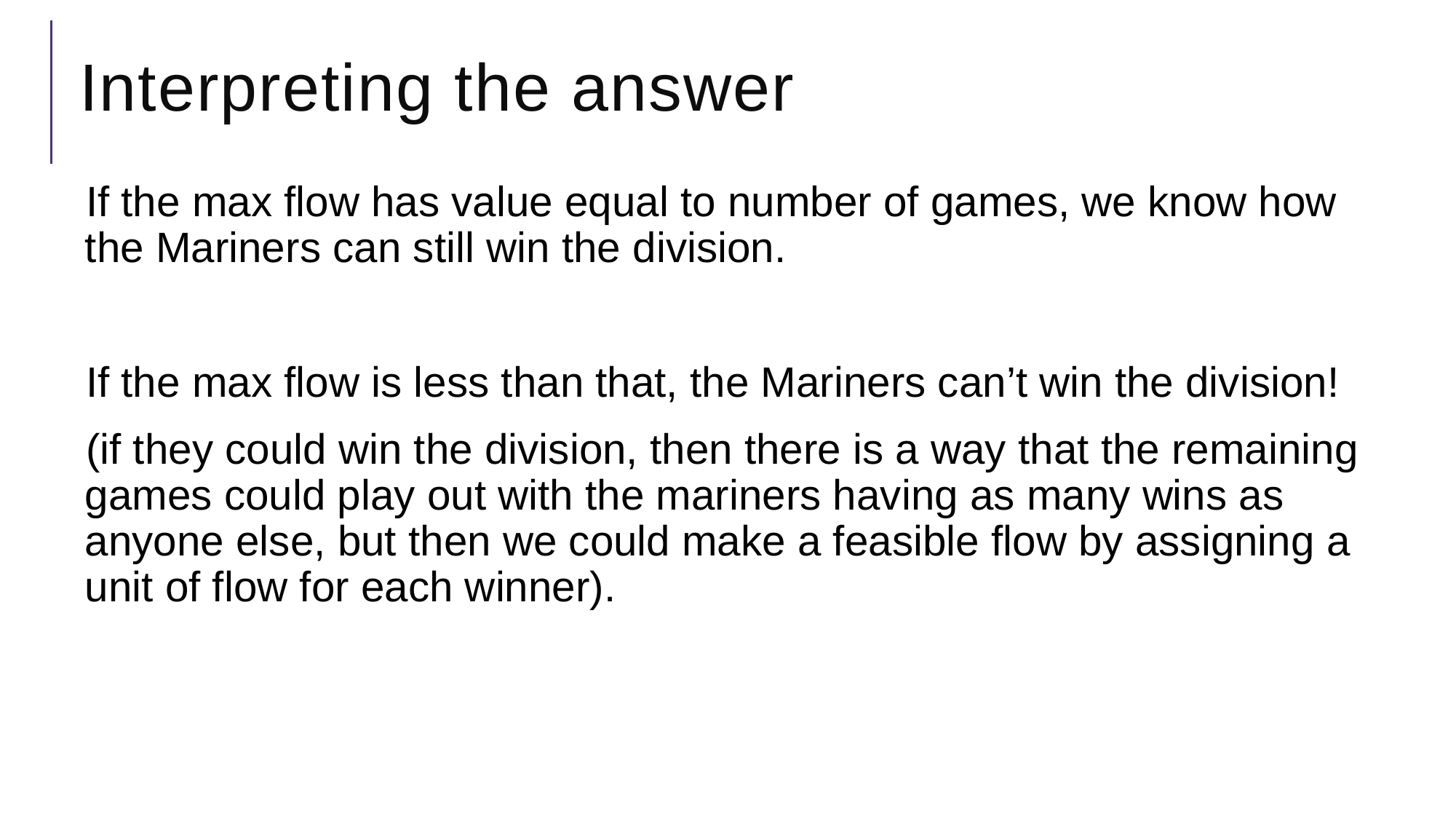

# Interpreting the answer
If the max flow has value equal to number of games, we know how the Mariners can still win the division.

If the max flow is less than that, the Mariners can’t win the division!
(if they could win the division, then there is a way that the remaining games could play out with the mariners having as many wins as anyone else, but then we could make a feasible flow by assigning a unit of flow for each winner).